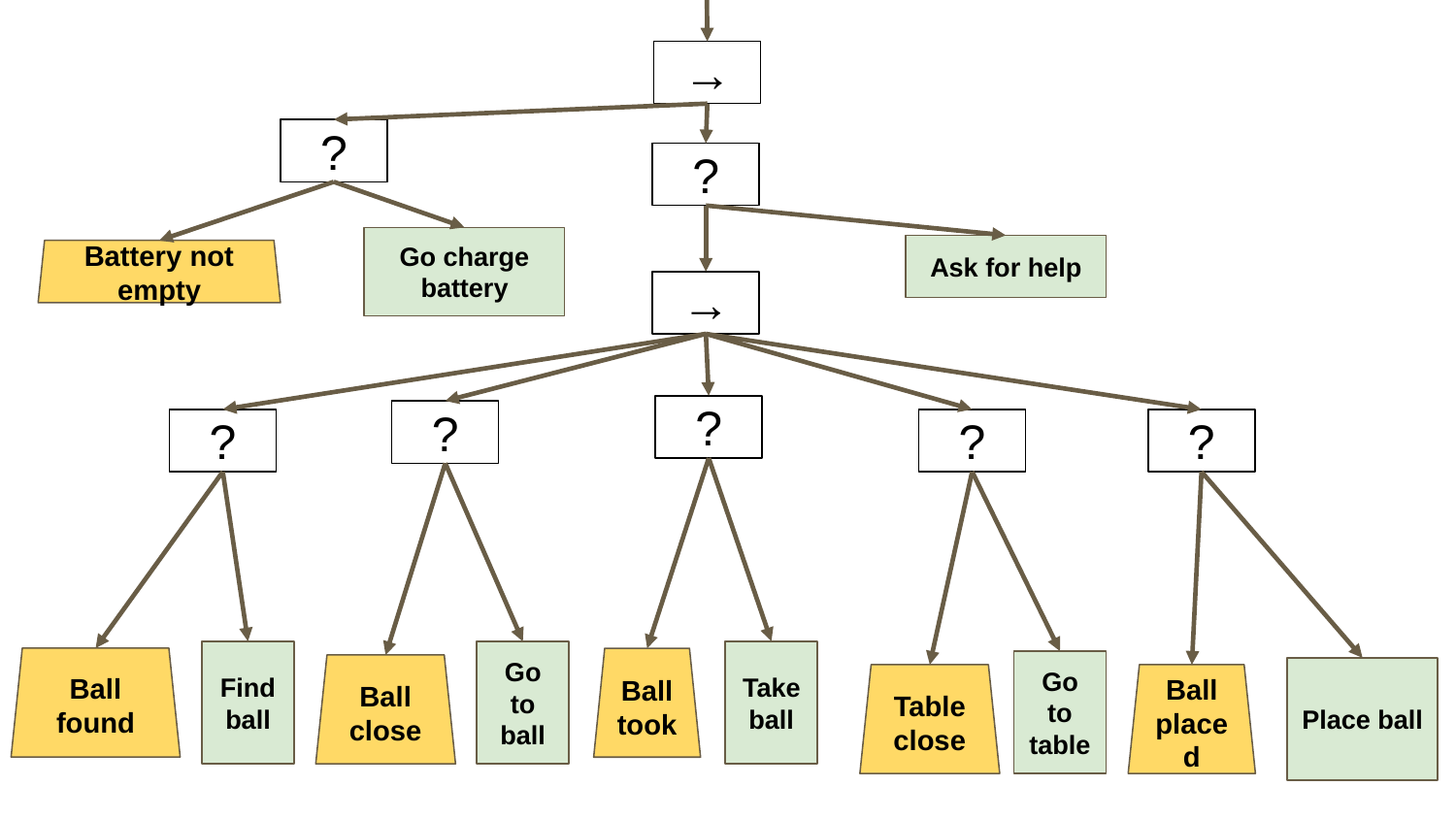

→
?
?
Go charge battery
Ask for help
Battery not empty
→
?
?
?
?
?
Find ball
Takeball
Go to ball
Ball found
Ball took
Go to table
Ball close
Place ball
Table close
Ball placed